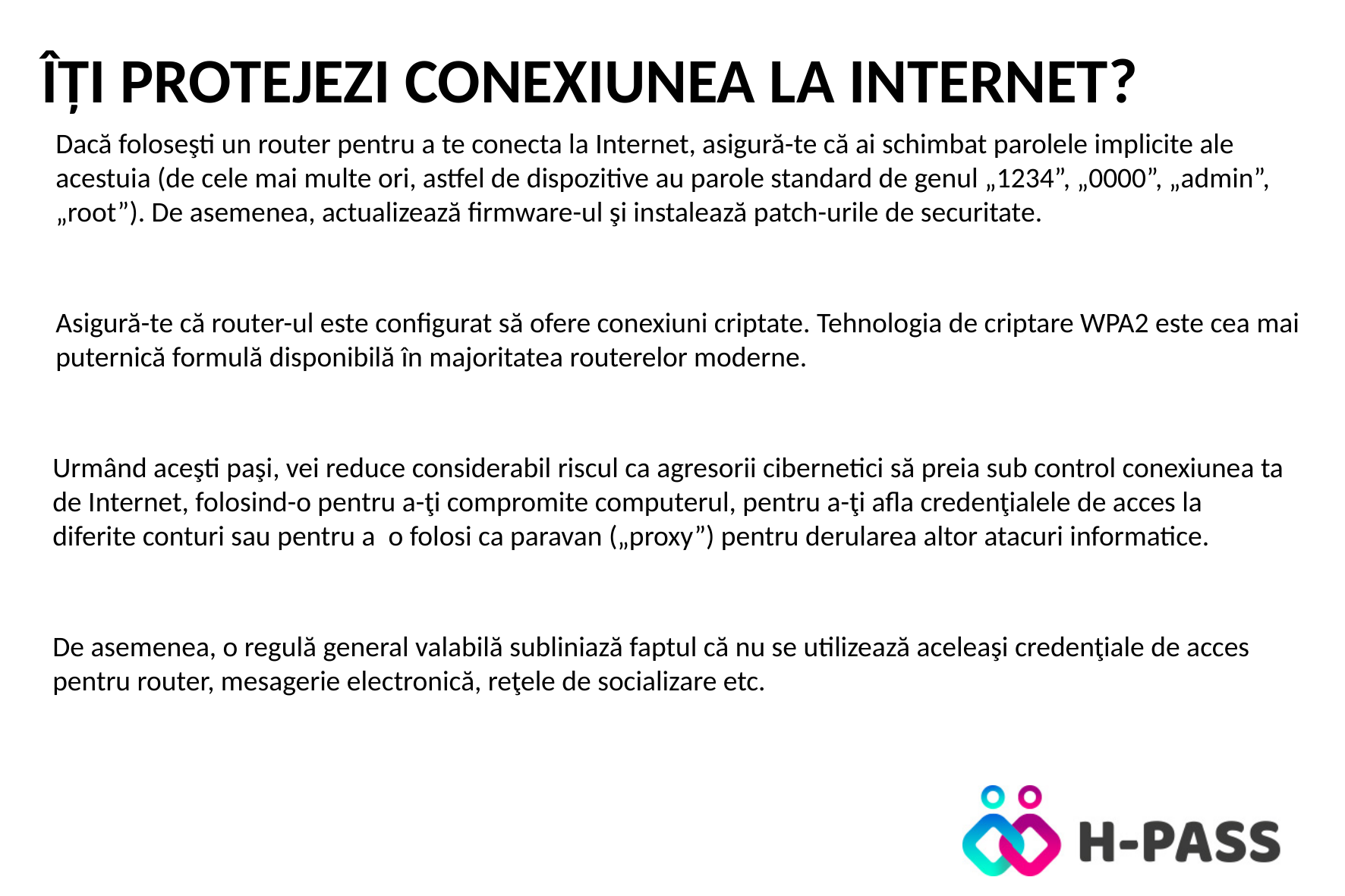

ÎȚI PROTEJEZI CONEXIUNEA LA INTERNET?
Dacă foloseşti un router pentru a te conecta la Internet, asigură-te că ai schimbat parolele implicite ale acestuia (de cele mai multe ori, astfel de dispozitive au parole standard de genul „1234”, „0000”, „admin”, „root”). De asemenea, actualizează firmware-ul şi instalează patch-urile de securitate.
Asigură-te că router-ul este configurat să ofere conexiuni criptate. Tehnologia de criptare WPA2 este cea mai puternică formulă disponibilă în majoritatea routerelor moderne.
Urmând aceşti paşi, vei reduce considerabil riscul ca agresorii cibernetici să preia sub control conexiunea ta de Internet, folosind-o pentru a-ţi compromite computerul, pentru a-ţi afla credenţialele de acces la diferite conturi sau pentru a  o folosi ca paravan („proxy”) pentru derularea altor atacuri informatice.
De asemenea, o regulă general valabilă subliniază faptul că nu se utilizează aceleaşi credenţiale de acces pentru router, mesagerie electronică, reţele de socializare etc.